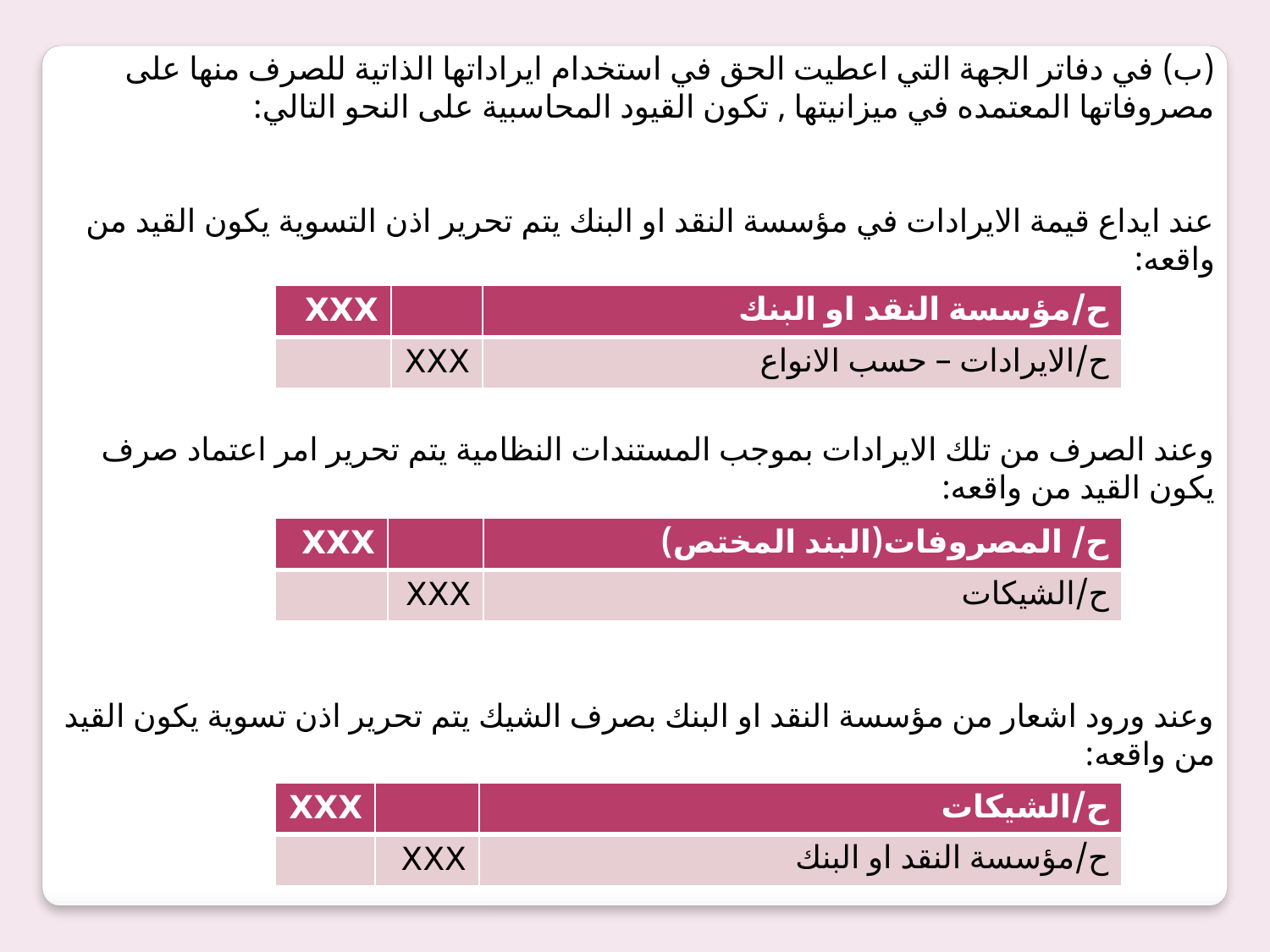

(ب) في دفاتر الجهة التي اعطيت الحق في استخدام ايراداتها الذاتية للصرف منها على مصروفاتها المعتمده في ميزانيتها , تكون القيود المحاسبية على النحو التالي:

عند ايداع قيمة الايرادات في مؤسسة النقد او البنك يتم تحرير اذن التسوية يكون القيد من واقعه:

وعند الصرف من تلك الايرادات بموجب المستندات النظامية يتم تحرير امر اعتماد صرف يكون القيد من واقعه:

وعند ورود اشعار من مؤسسة النقد او البنك بصرف الشيك يتم تحرير اذن تسوية يكون القيد من واقعه:
| XXX |  | ح/مؤسسة النقد او البنك |
| --- | --- | --- |
|  | XXX | ح/الايرادات – حسب الانواع |
| XXX |  | ح/ المصروفات(البند المختص) |
| --- | --- | --- |
|  | XXX | ح/الشيكات |
| XXX |  | ح/الشيكات |
| --- | --- | --- |
|  | XXX | ح/مؤسسة النقد او البنك |